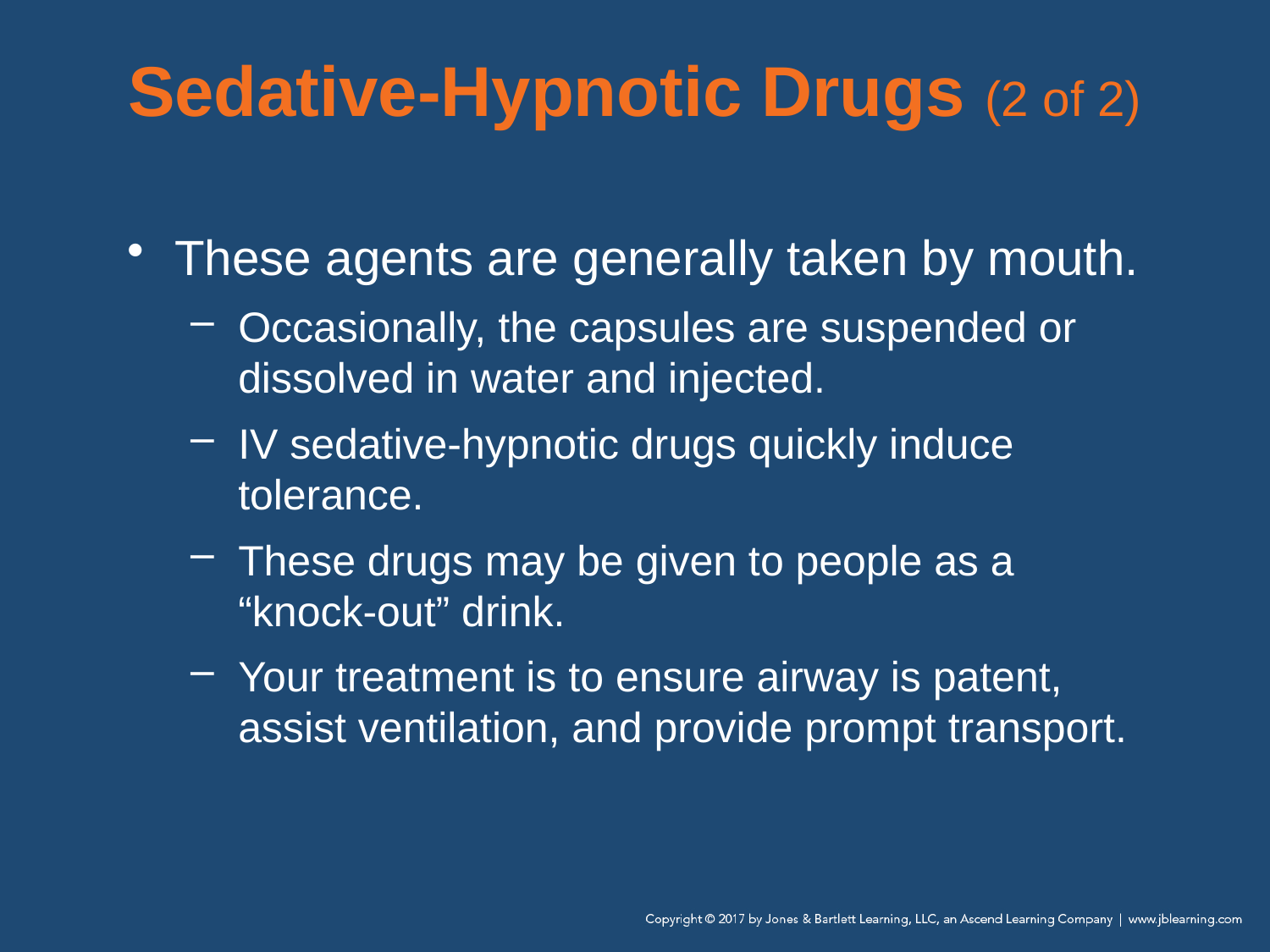

# Sedative-Hypnotic Drugs (2 of 2)
These agents are generally taken by mouth.
Occasionally, the capsules are suspended or dissolved in water and injected.
IV sedative-hypnotic drugs quickly induce tolerance.
These drugs may be given to people as a “knock-out” drink.
Your treatment is to ensure airway is patent, assist ventilation, and provide prompt transport.